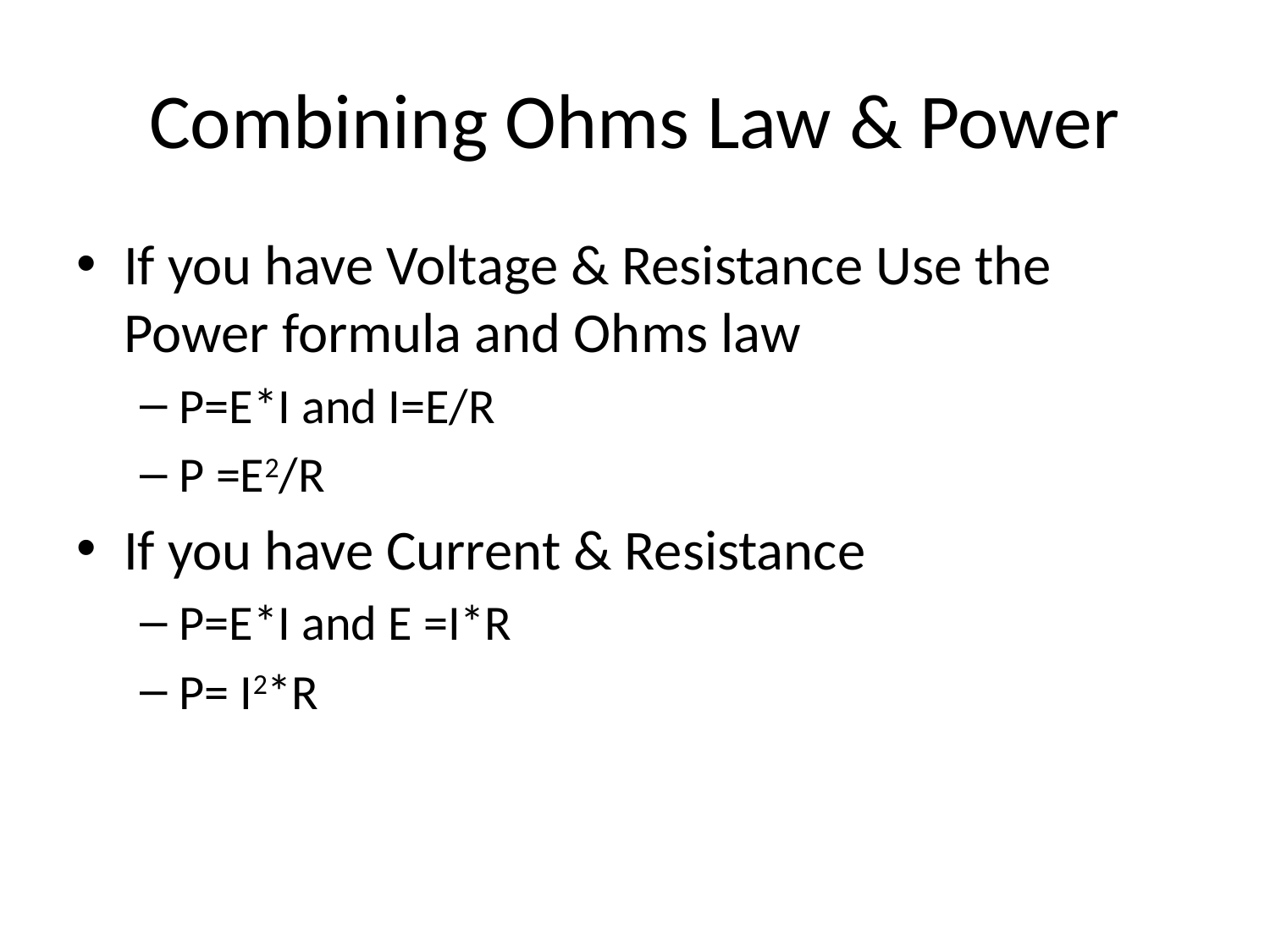

# Combining Ohms Law & Power
If you have Voltage & Resistance Use the Power formula and Ohms law
P=E*I and I=E/R
P =E2/R
If you have Current & Resistance
P=E*I and E =I*R
P= I2*R